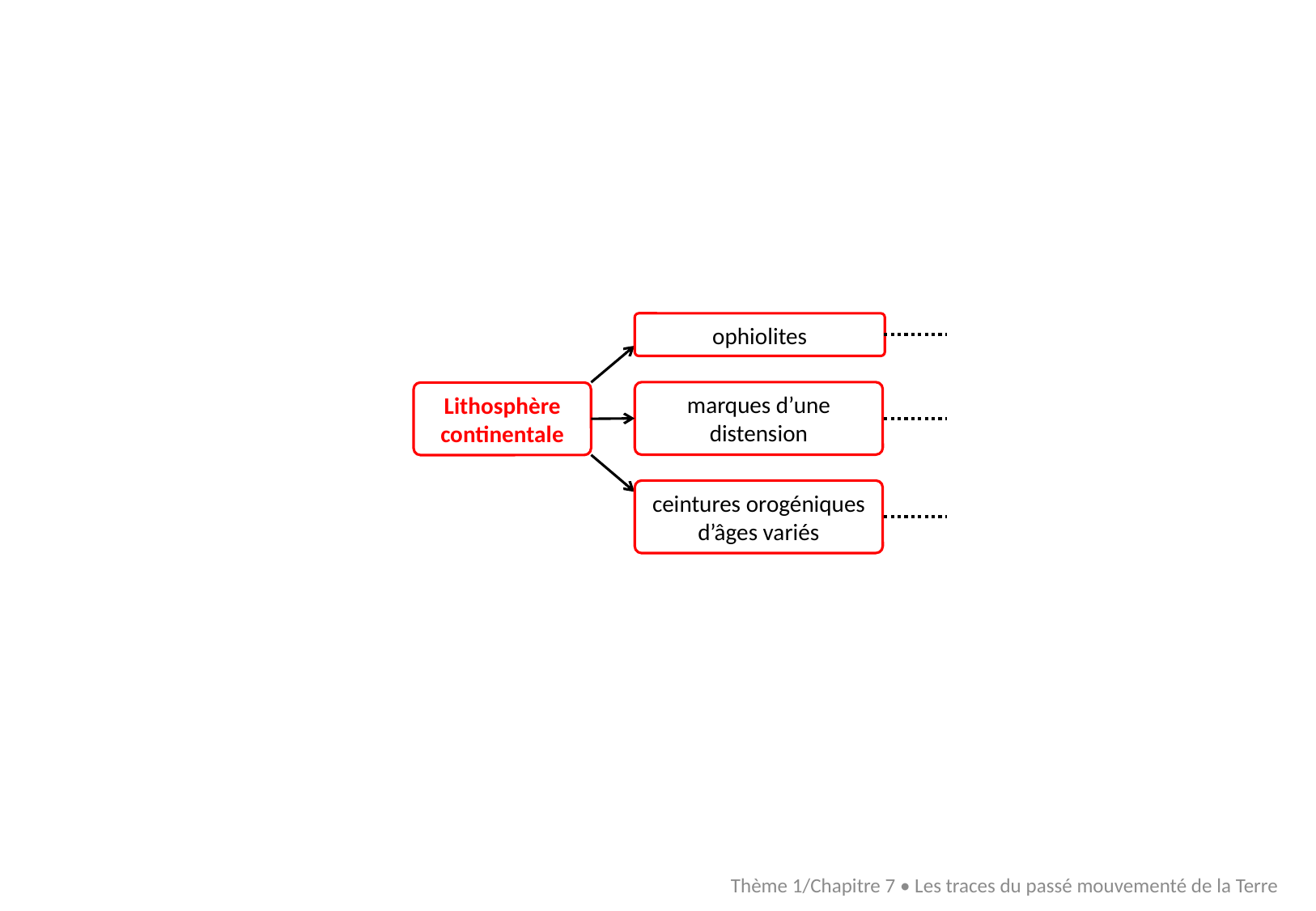

ophiolites
marques d’une distension
Lithosphère continentale
ceintures orogéniques d’âges variés
Thème 1/Chapitre 7 • Les traces du passé mouvementé de la Terre